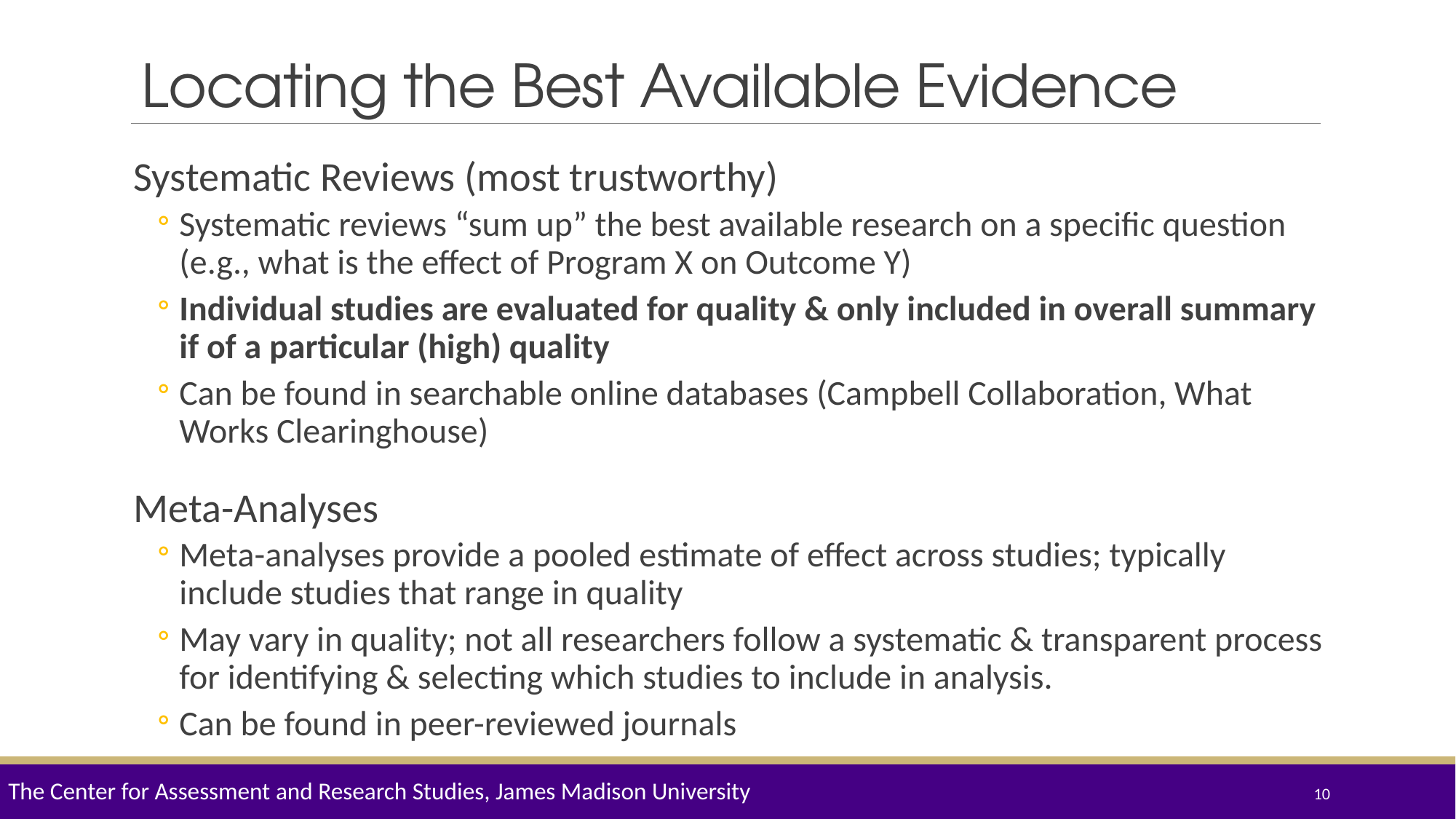

# Locating the Best Available Evidence
Systematic Reviews (most trustworthy)
Systematic reviews “sum up” the best available research on a specific question (e.g., what is the effect of Program X on Outcome Y)
Individual studies are evaluated for quality & only included in overall summary if of a particular (high) quality
Can be found in searchable online databases (Campbell Collaboration, What Works Clearinghouse)
Meta-Analyses
Meta-analyses provide a pooled estimate of effect across studies; typically include studies that range in quality
May vary in quality; not all researchers follow a systematic & transparent process for identifying & selecting which studies to include in analysis.
Can be found in peer-reviewed journals

The Center for Assessment and Research Studies, James Madison University
10